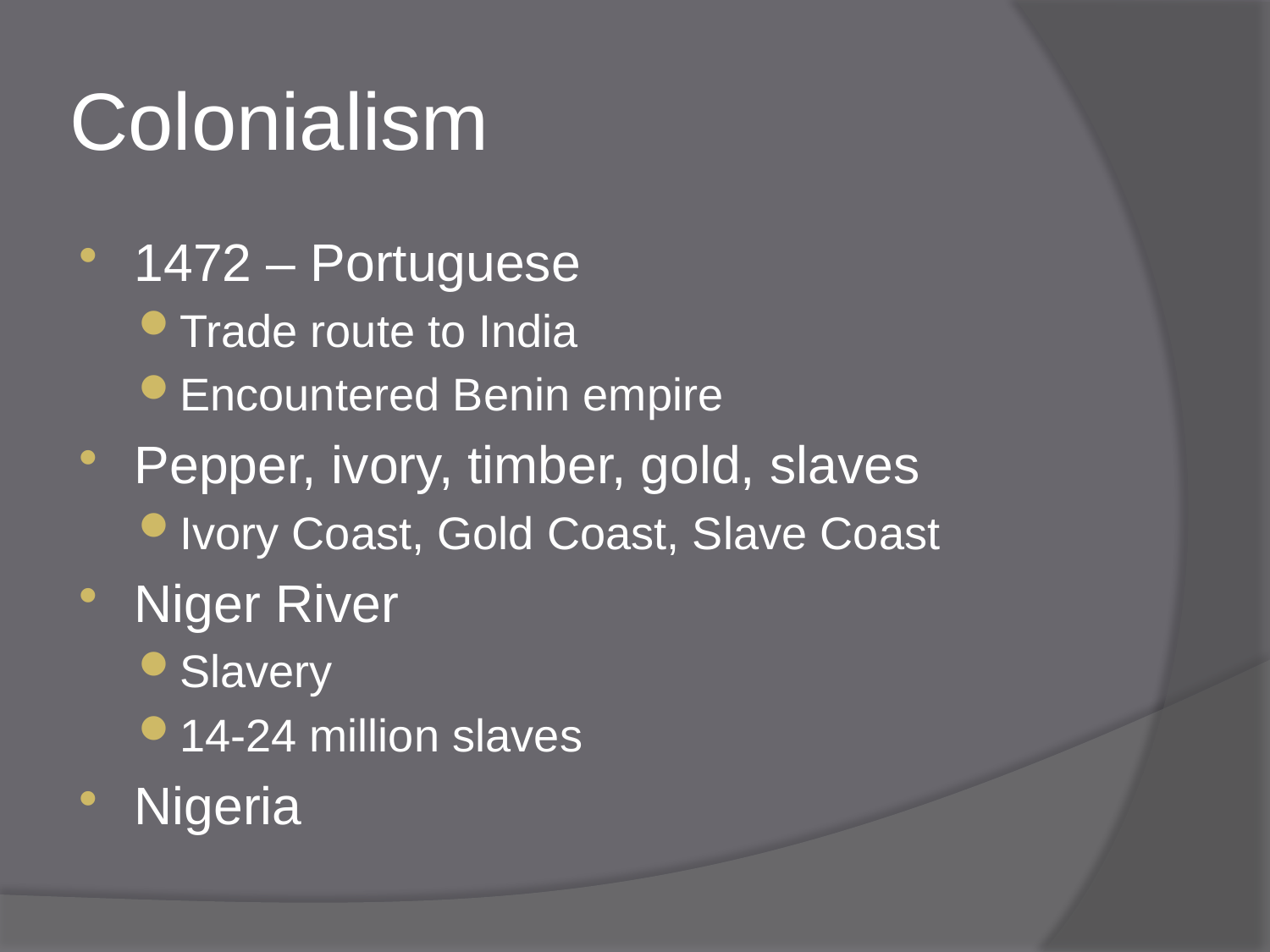

# Colonialism
1472 – Portuguese
Trade route to India
Encountered Benin empire
Pepper, ivory, timber, gold, slaves
Ivory Coast, Gold Coast, Slave Coast
Niger River
Slavery
14-24 million slaves
Nigeria